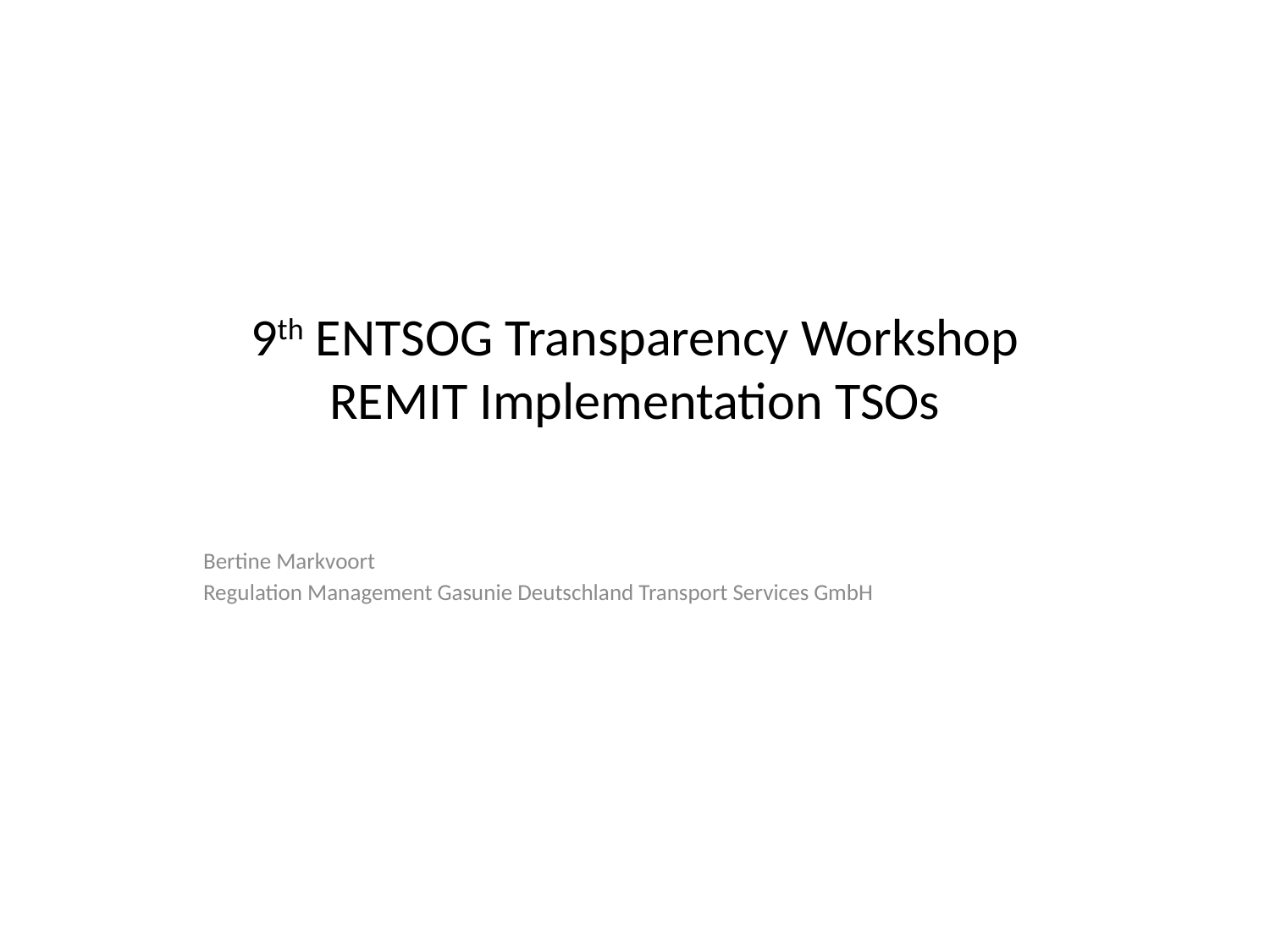

# 9th ENTSOG Transparency Workshop REMIT Implementation TSOs
Bertine Markvoort
Regulation Management Gasunie Deutschland Transport Services GmbH